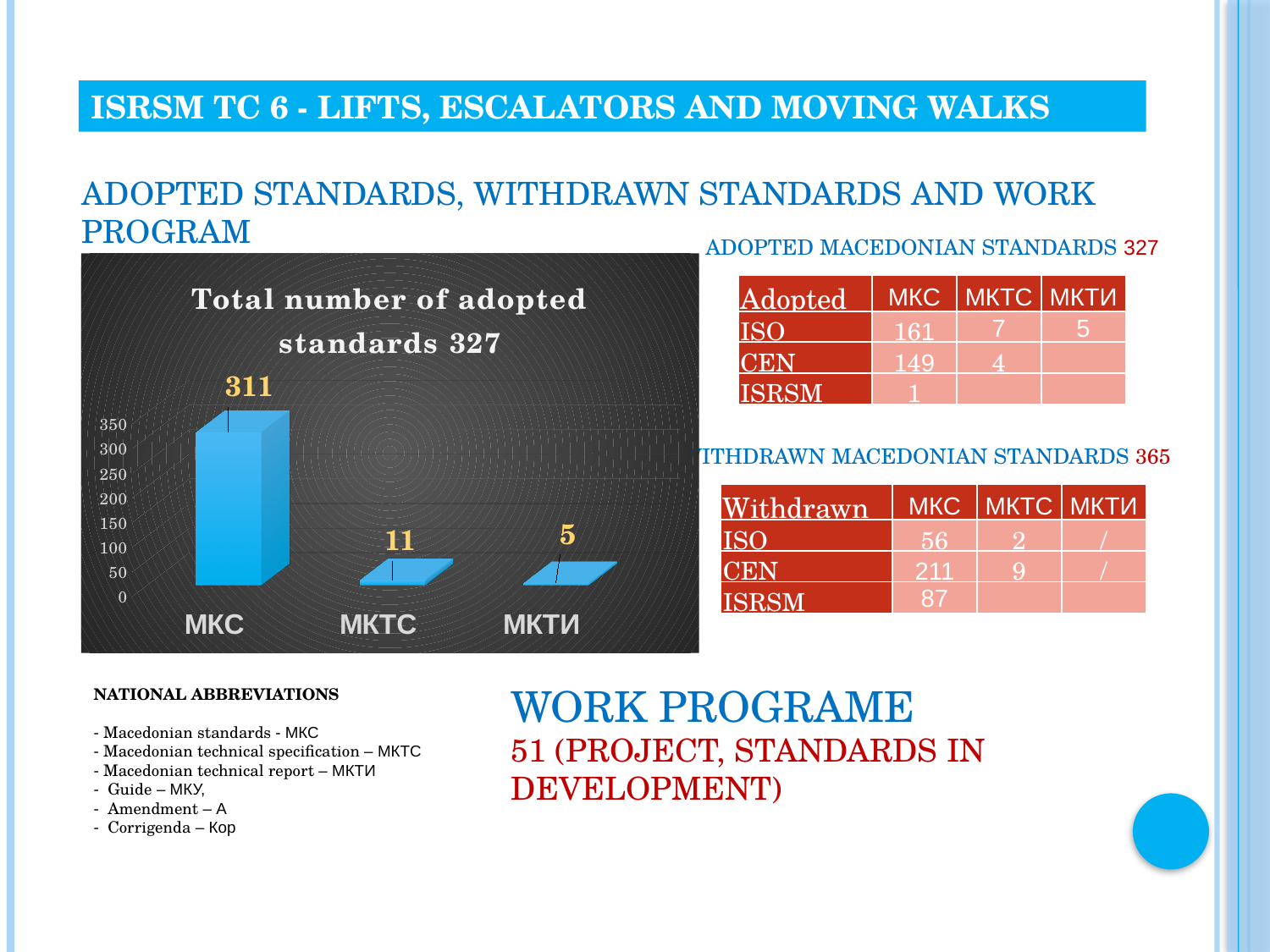

# ISRSM TC 6 - Lifts, escalators and moving walks
Adopted standards, withdrawn standards and Work program
Adopted Macedonian standards 327

[unsupported chart]

| Adopted | МКС | МКТС | МКТИ |
| --- | --- | --- | --- |
| ISO | 161 | 7 | 5 |
| CEN | 149 | 4 |  |
| ISRSM | 1 |  |  |
Withdrawn Macedonian standards 365
| Withdrawn | МКС | МКТС | МКТИ |
| --- | --- | --- | --- |
| ISO | 56 | 2 | / |
| CEN | 211 | 9 | / |
| ISRSM | 87 |  |  |
Work Programe
51 (project, standards in development)
NATIONAL ABBREVIATIONS

- Macedonian standards - МКС
- Macedonian technical specification – МКТС
- Macedonian technical report – МКТИ
-  Guide – МКУ,
-  Amendment – А
-  Corrigenda – Кор